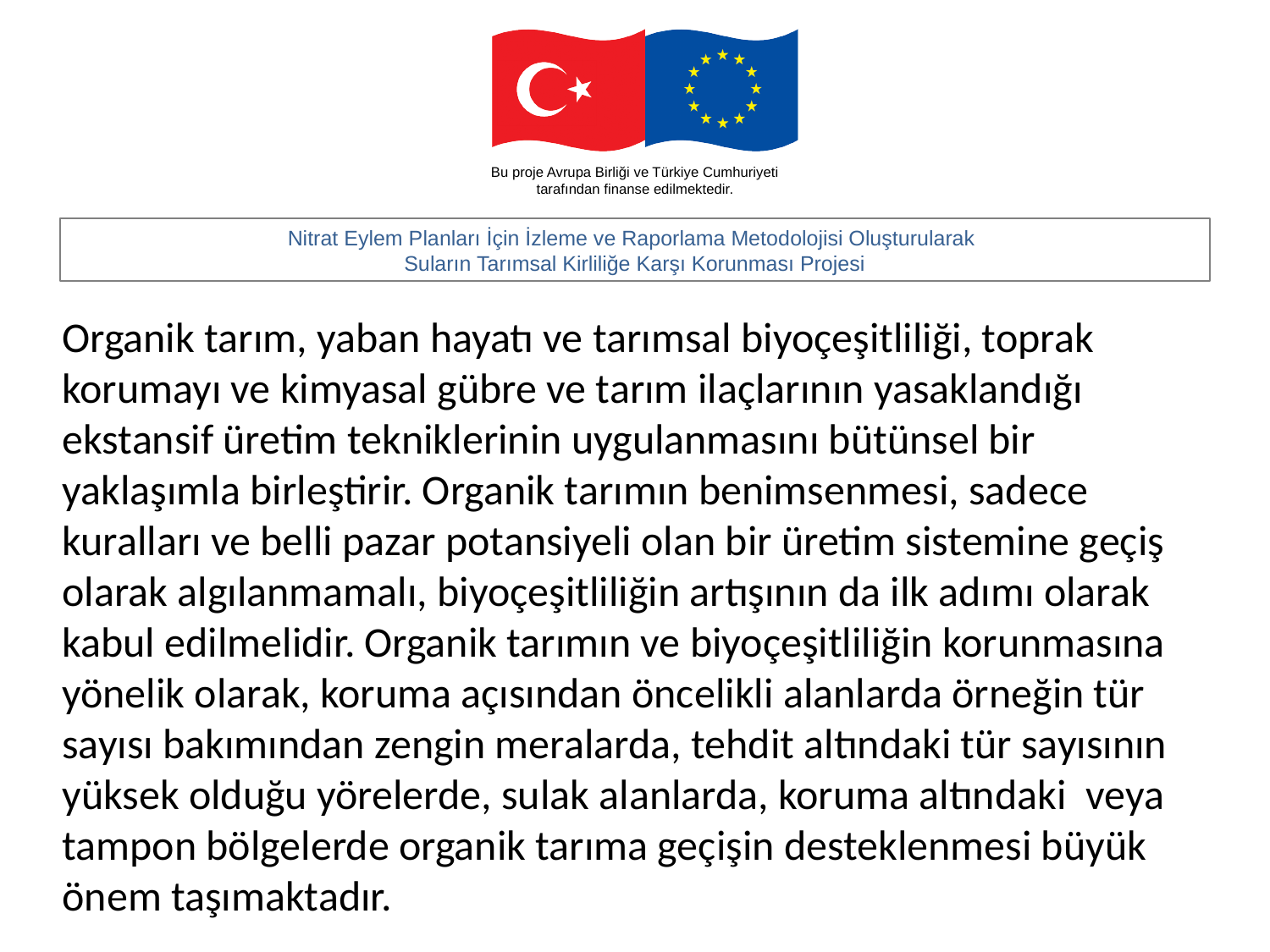

Organik tarım, yaban hayatı ve tarımsal biyoçeşitliliği, toprak korumayı ve kimyasal gübre ve tarım ilaçlarının yasaklandığı ekstansif üretim tekniklerinin uygulanmasını bütünsel bir yaklaşımla birleştirir. Organik tarımın benimsenmesi, sadece kuralları ve belli pazar potansiyeli olan bir üretim sistemine geçiş olarak algılanmamalı, biyoçeşitliliğin artışının da ilk adımı olarak kabul edilmelidir. Organik tarımın ve biyoçeşitliliğin korunmasına yönelik olarak, koruma açısından öncelikli alanlarda örneğin tür sayısı bakımından zengin meralarda, tehdit altındaki tür sayısının yüksek olduğu yörelerde, sulak alanlarda, koruma altındaki  veya tampon bölgelerde organik tarıma geçişin desteklenmesi büyük önem taşımaktadır.